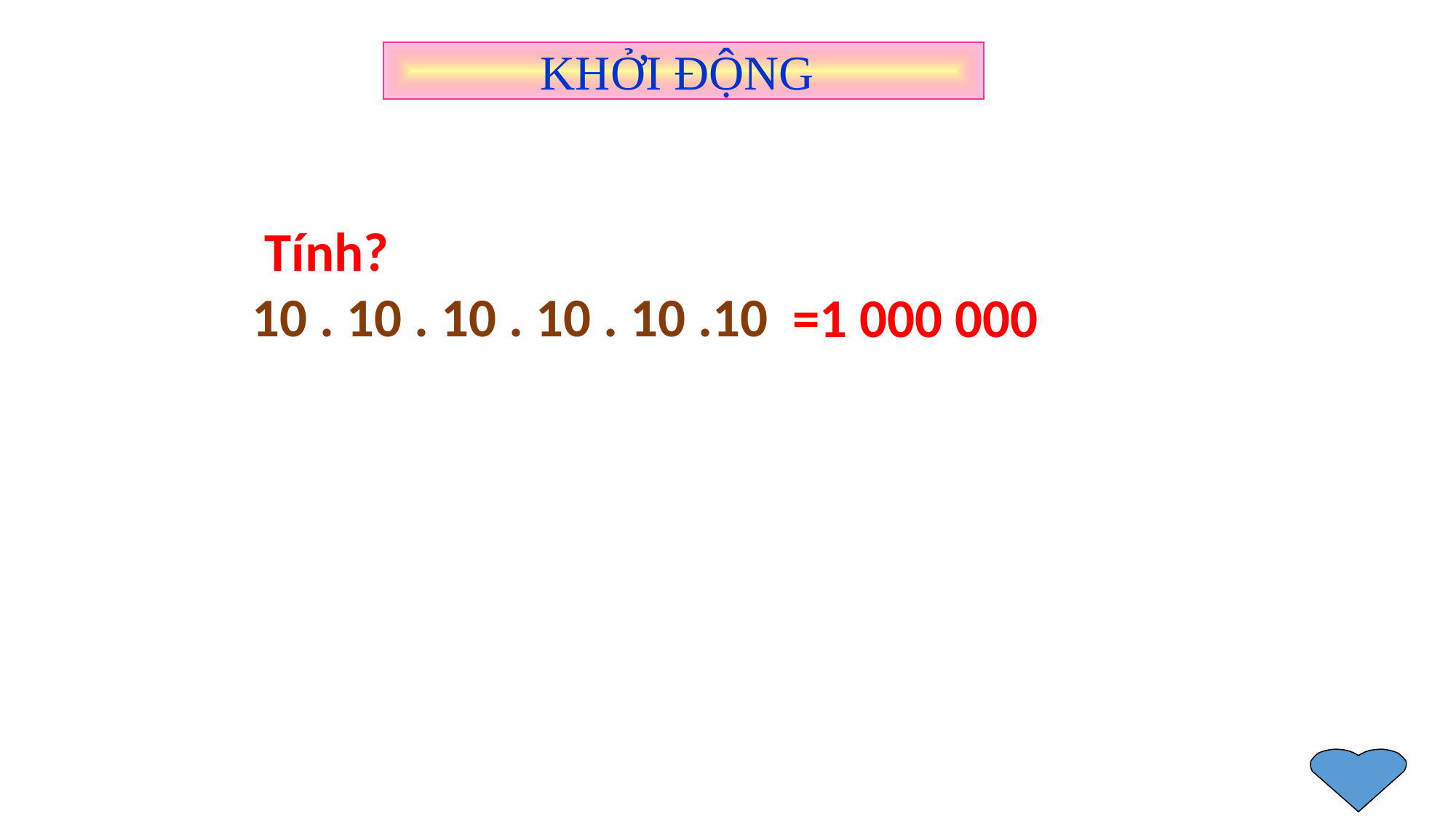

KHỞI ĐỘNG
 Tính?
10 . 10 . 10 . 10 . 10 .10
=1 000 000